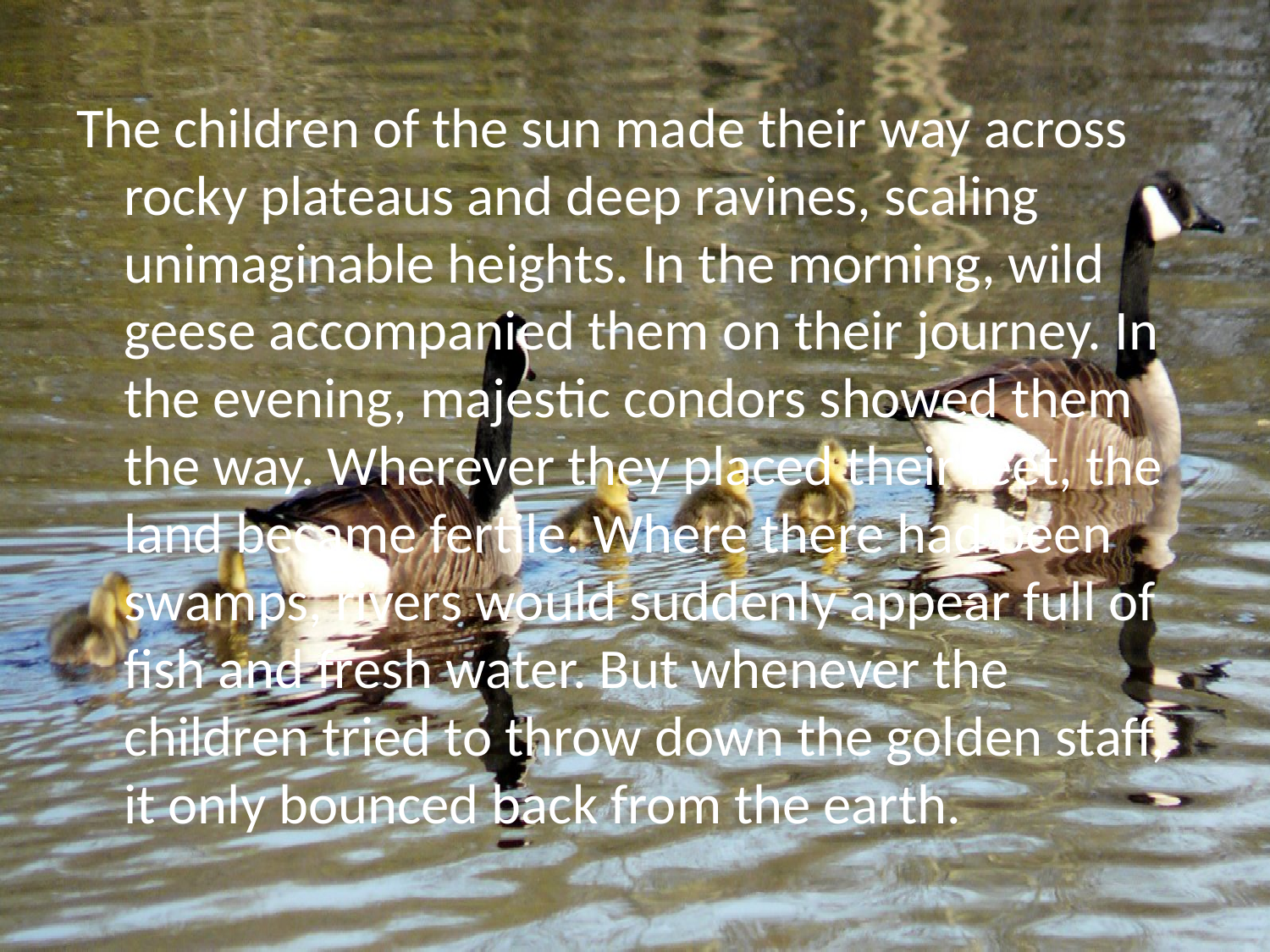

The children of the sun made their way across rocky plateaus and deep ravines, scaling unimaginable heights. In the morning, wild geese accompanied them on their journey. In the evening, majestic condors showed them the way. Wherever they placed their feet, the land became fertile. Where there had been swamps, rivers would suddenly appear full of fish and fresh water. But whenever the children tried to throw down the golden staff, it only bounced back from the earth.